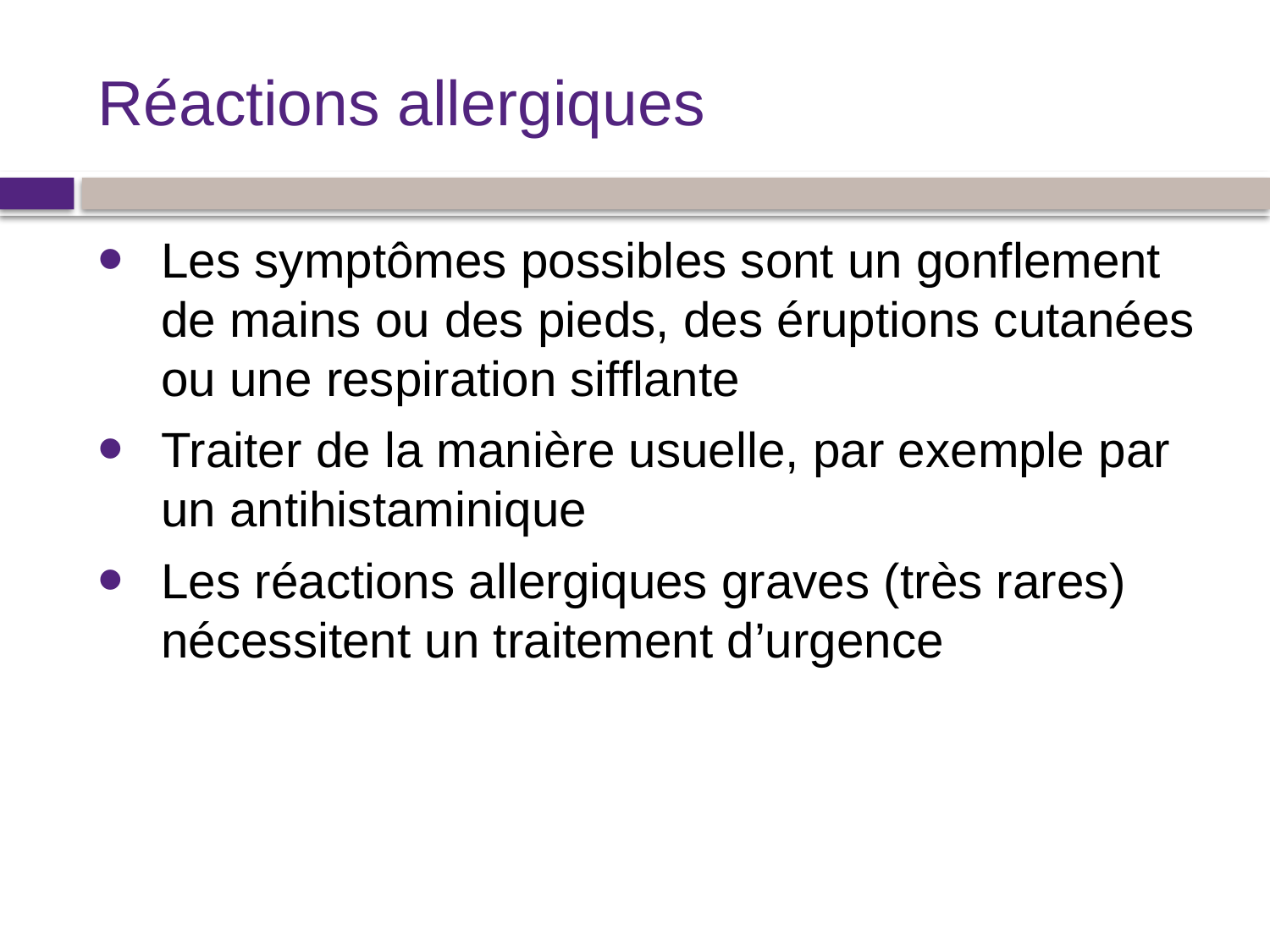

# Réactions allergiques
Les symptômes possibles sont un gonflement de mains ou des pieds, des éruptions cutanées ou une respiration sifflante
Traiter de la manière usuelle, par exemple par un antihistaminique
Les réactions allergiques graves (très rares) nécessitent un traitement d’urgence